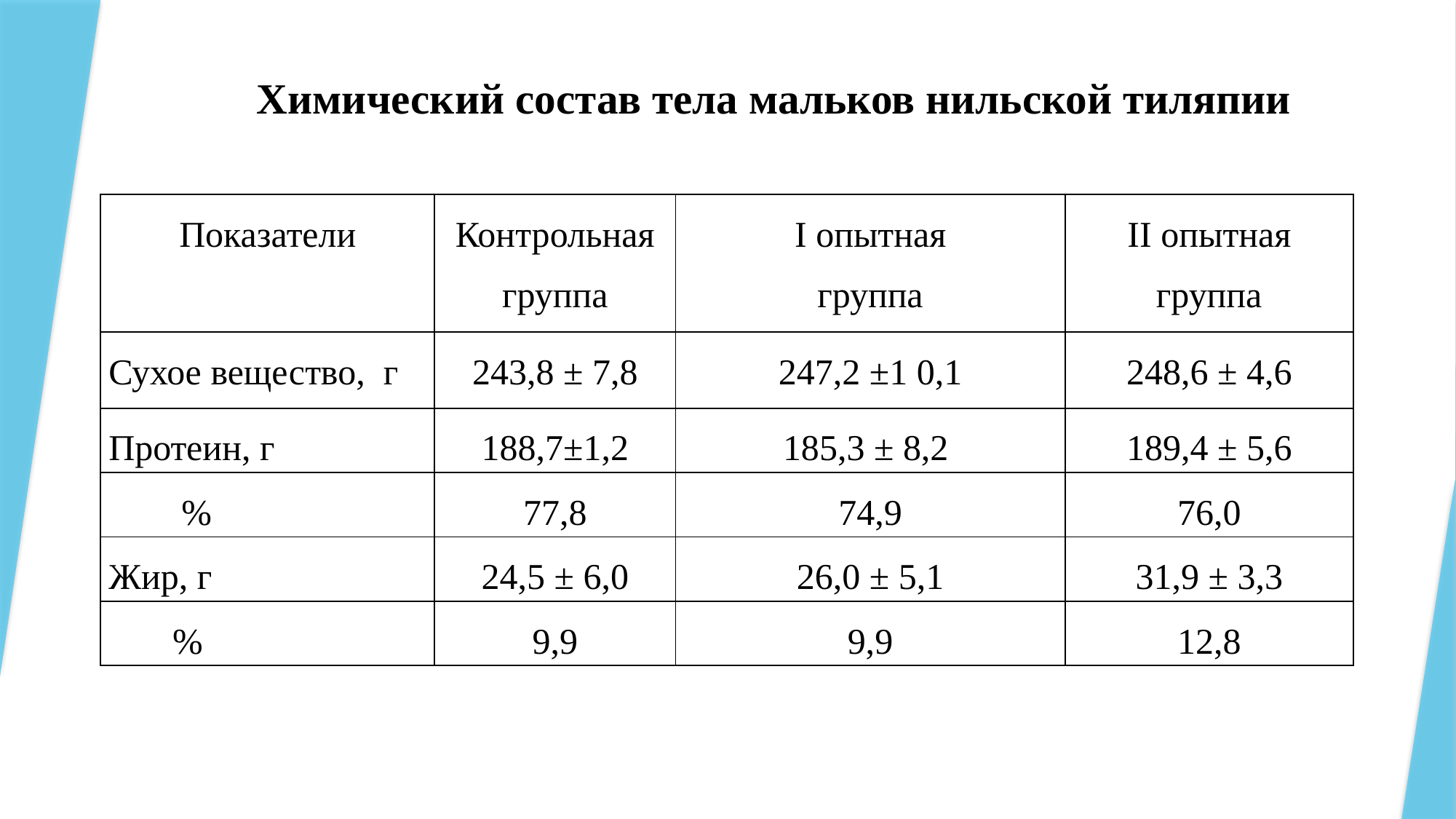

# Химический состав тела мальков нильской тиляпии
| Показатели | Контрольная группа | I опытная группа | II опытная группа |
| --- | --- | --- | --- |
| Сухое вещество, г | 243,8 ± 7,8 | 247,2 ±1 0,1 | 248,6 ± 4,6 |
| Протеин, г | 188,7±1,2 | 185,3 ± 8,2 | 189,4 ± 5,6 |
| % | 77,8 | 74,9 | 76,0 |
| Жир, г | 24,5 ± 6,0 | 26,0 ± 5,1 | 31,9 ± 3,3 |
| % | 9,9 | 9,9 | 12,8 |